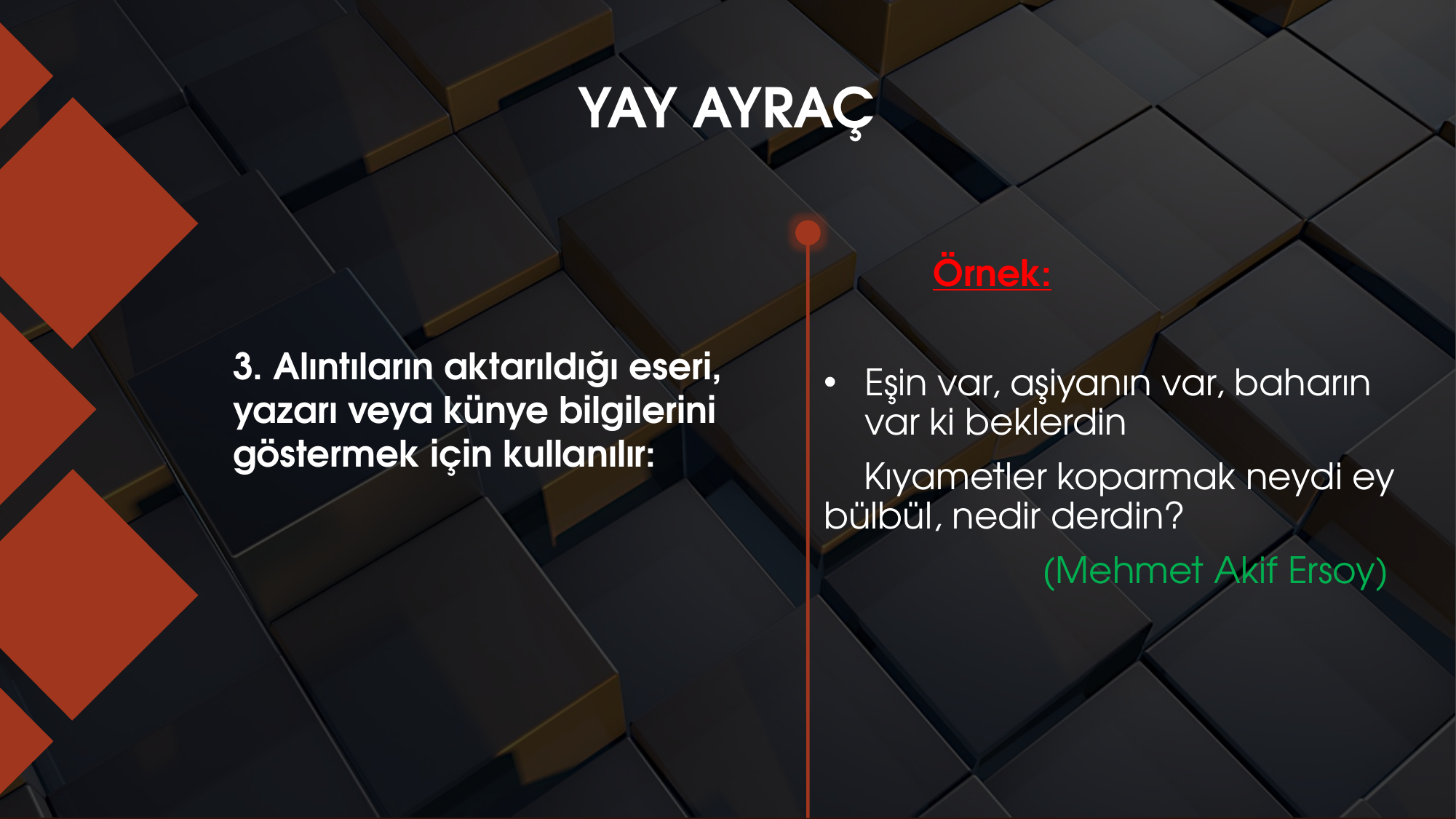

# YAY AYRAÇ

	Örnek:

Eşin var, aşiyanın var, baharın var ki beklerdin
    Kıyametler koparmak neydi ey bülbül, nedir derdin?
		(Mehmet Akif Ersoy)
3. Alıntıların aktarıldığı eseri, yazarı veya künye bilgilerini göstermek için kullanılır: